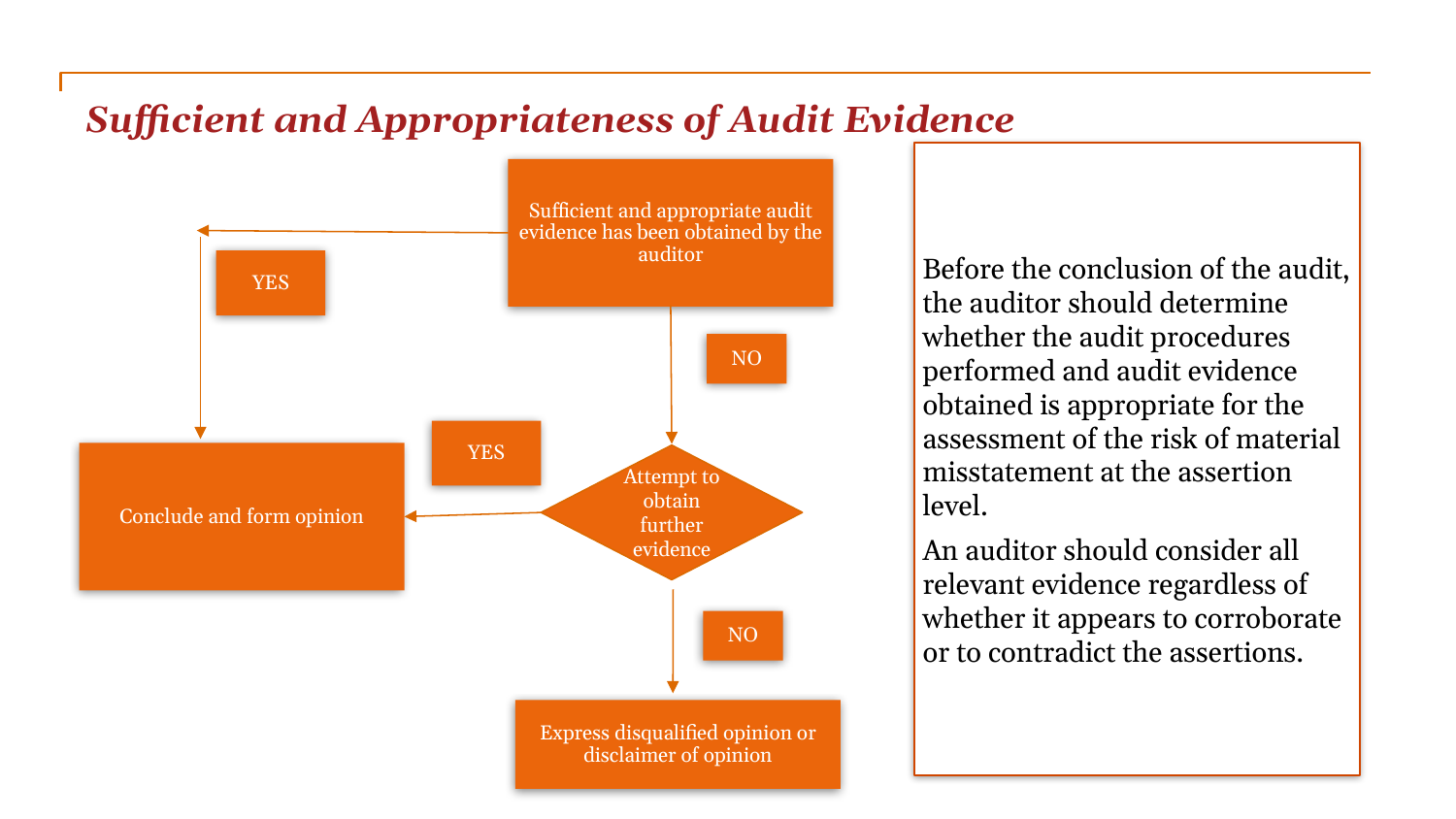

Sufficient and Appropriateness of Audit Evidence
Before the conclusion of the audit, the auditor should determine whether the audit procedures performed and audit evidence obtained is appropriate for the assessment of the risk of material misstatement at the assertion level.
An auditor should consider all relevant evidence regardless of whether it appears to corroborate or to contradict the assertions.
Sufficient and appropriate audit evidence has been obtained by the auditor
YES
NO
YES
Conclude and form opinion
Attempt to obtain further evidence
NO
Express disqualified opinion or disclaimer of opinion